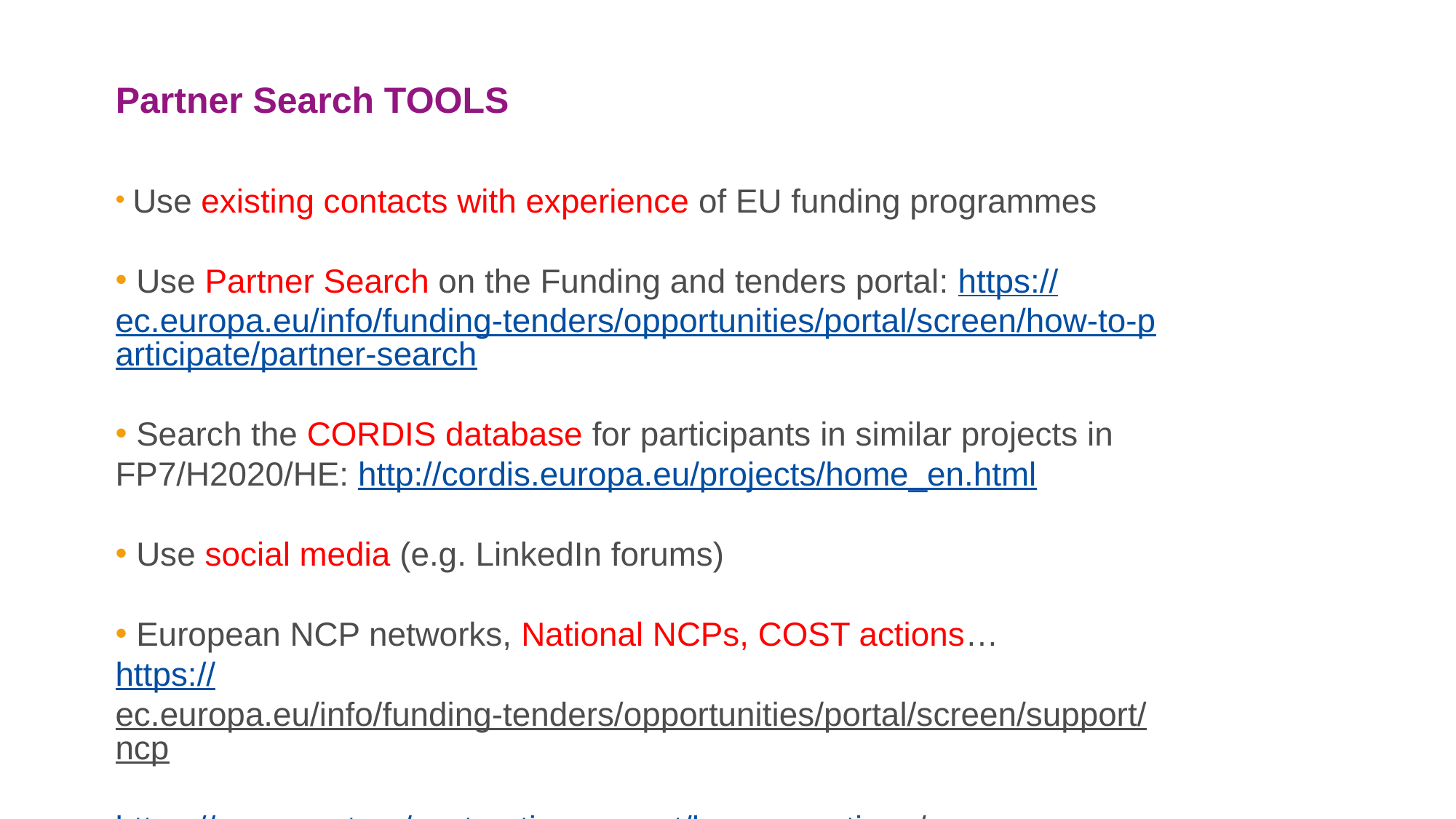

International cooperation in Horizon Europe Work Programme 2021-2022
Partner Search TOOLS
 Use existing contacts with experience of EU funding programmes

 Use Partner Search on the Funding and tenders portal: https://ec.europa.eu/info/funding-tenders/opportunities/portal/screen/how-to-participate/partner-search

 Search the CORDIS database for participants in similar projects in FP7/H2020/HE: http://cordis.europa.eu/projects/home_en.html

 Use social media (e.g. LinkedIn forums)

 European NCP networks, National NCPs, COST actions…
https://ec.europa.eu/info/funding-tenders/opportunities/portal/screen/support/ncp
https://www.cost.eu/cost-actions-event/browse-actions/